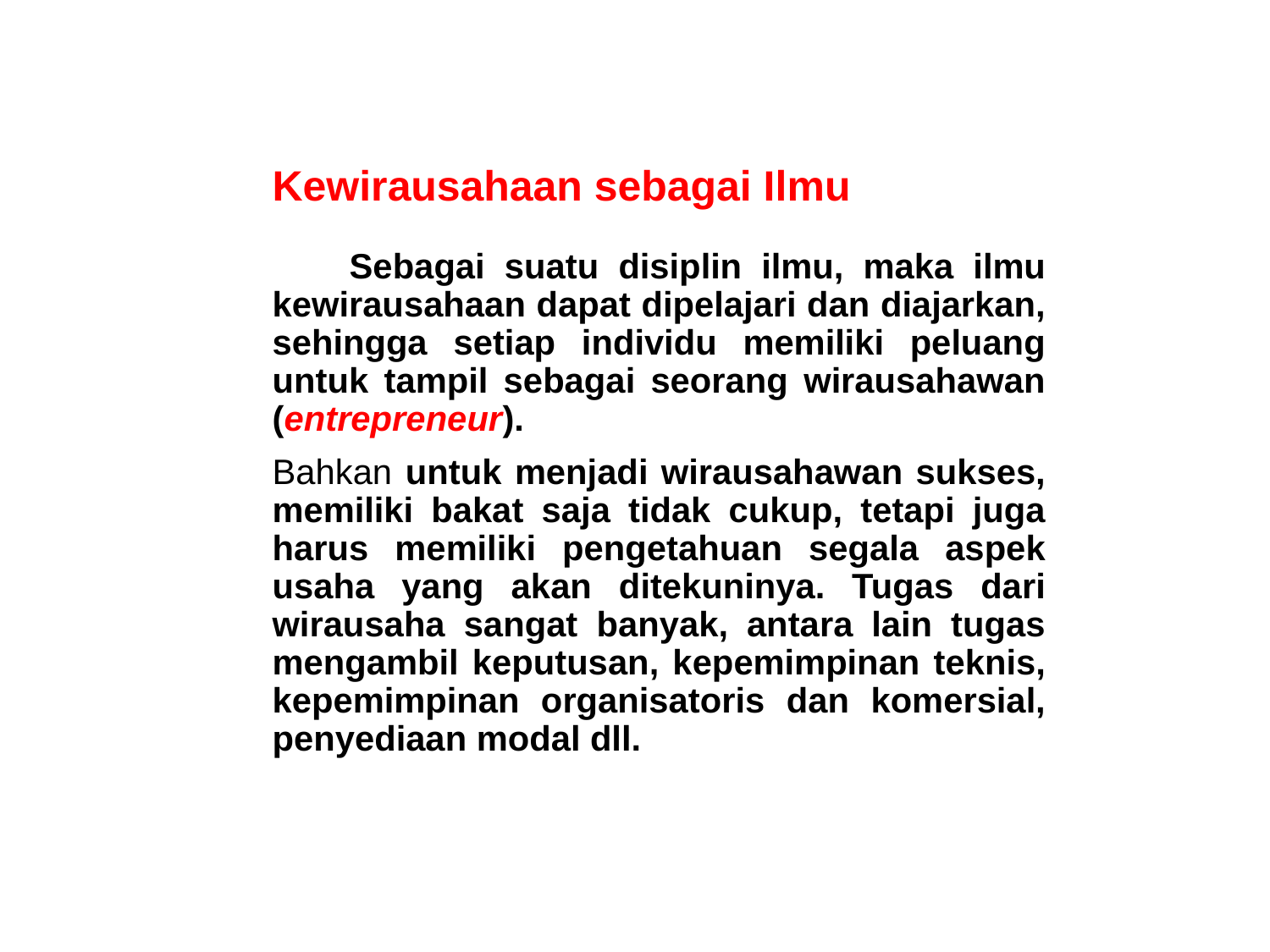

Kewirausahaan sebagai Ilmu

        Sebagai suatu disiplin ilmu, maka ilmu kewirausahaan dapat dipelajari dan diajarkan, sehingga setiap individu memiliki peluang untuk tampil sebagai seorang wirausahawan (entrepreneur).

	Bahkan untuk menjadi wirausahawan sukses, memiliki bakat saja tidak cukup, tetapi juga harus memiliki pengetahuan segala aspek usaha yang akan ditekuninya. Tugas dari wirausaha sangat banyak, antara lain tugas mengambil keputusan, kepemimpinan teknis, kepemimpinan organisatoris dan komersial, penyediaan modal dll.